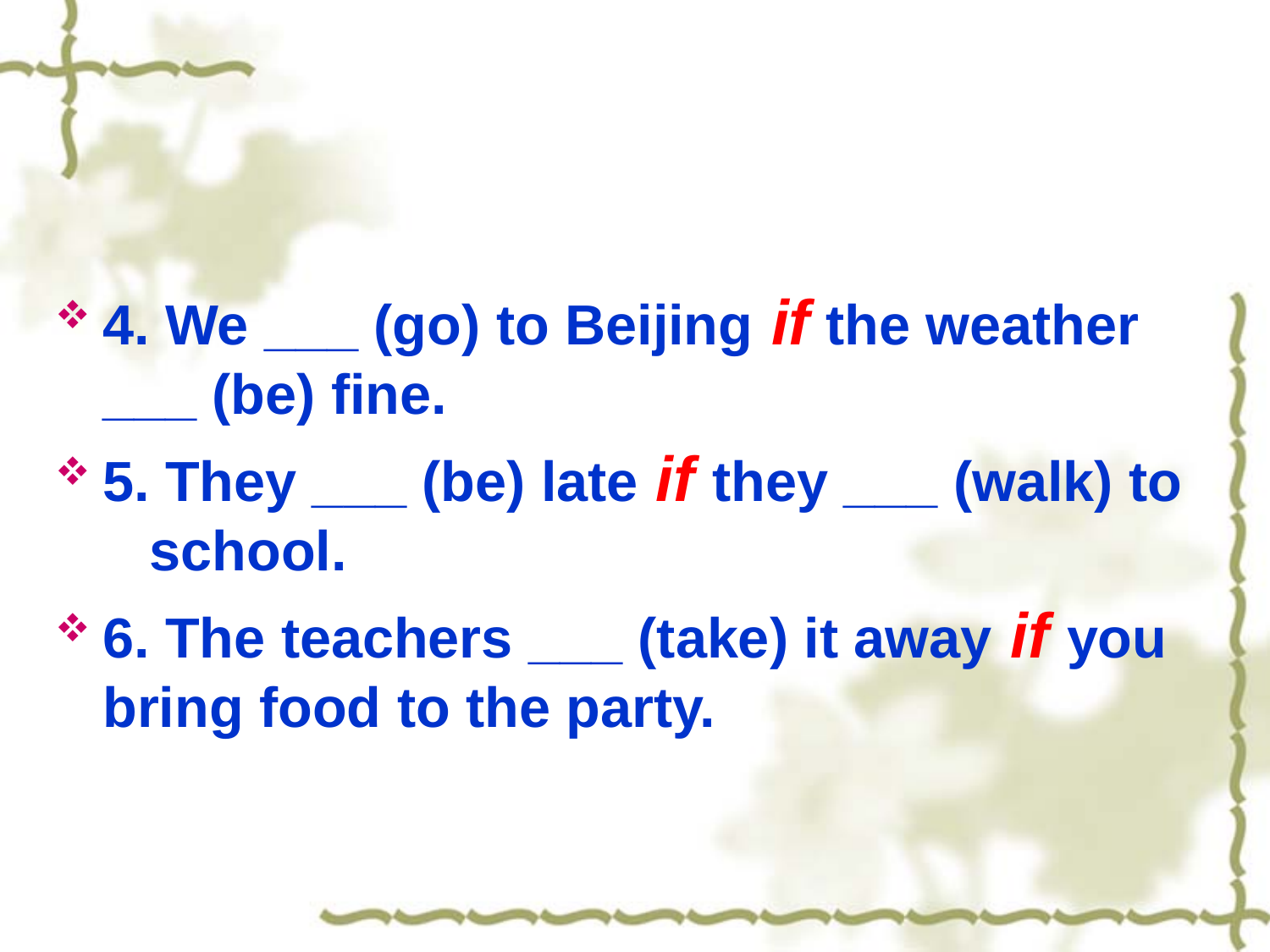

4. We ___ (go) to Beijing if the weather ___ (be) fine.
5. They ___ (be) late if they ___ (walk) to      school.
6. The teachers ___ (take) it away if you bring food to the party.